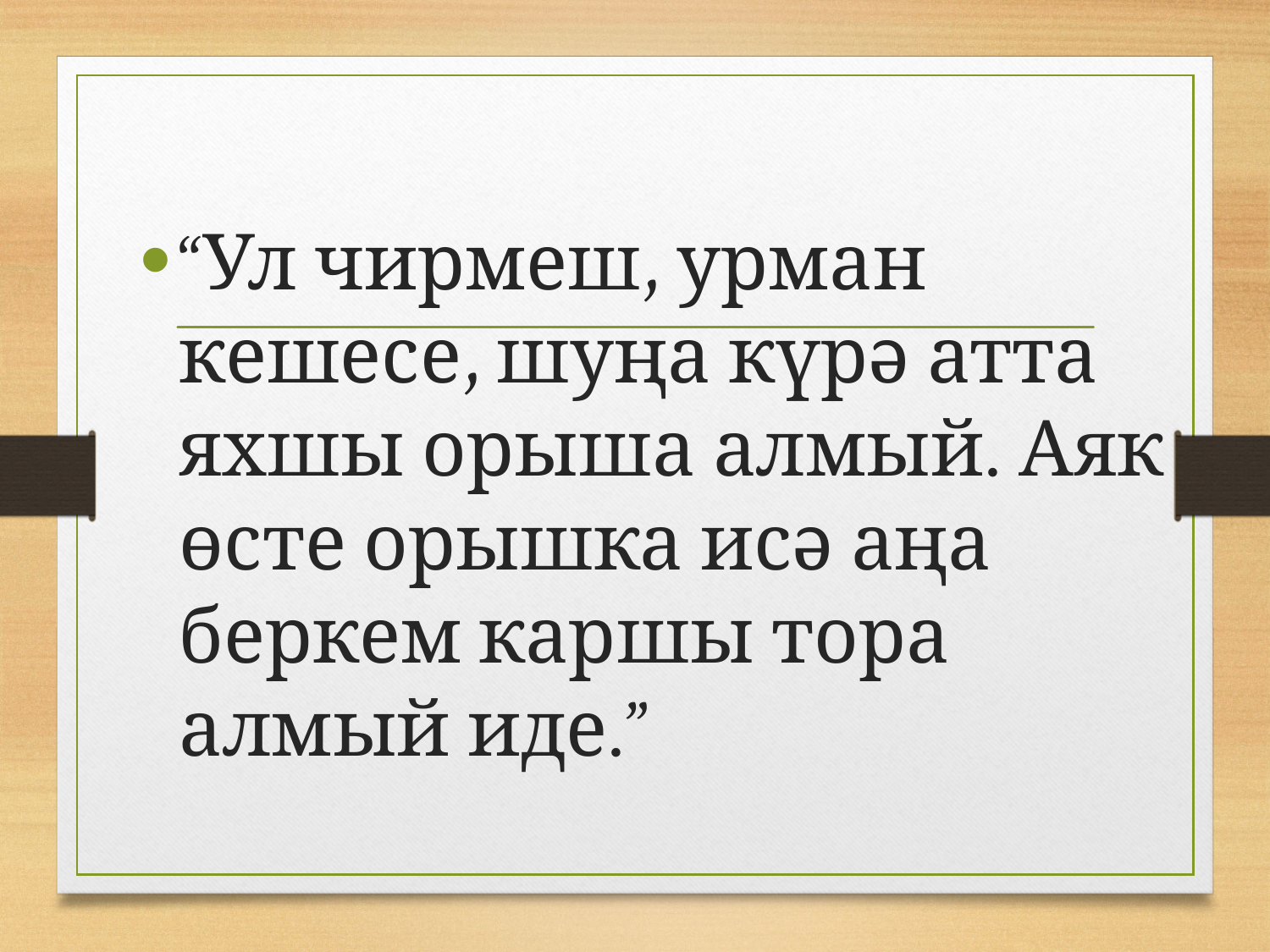

#
“Ул чирмеш, урман кешесе, шуңа күрә атта яхшы орыша алмый. Аяк өсте орышка исә аңа беркем каршы тора алмый иде.”